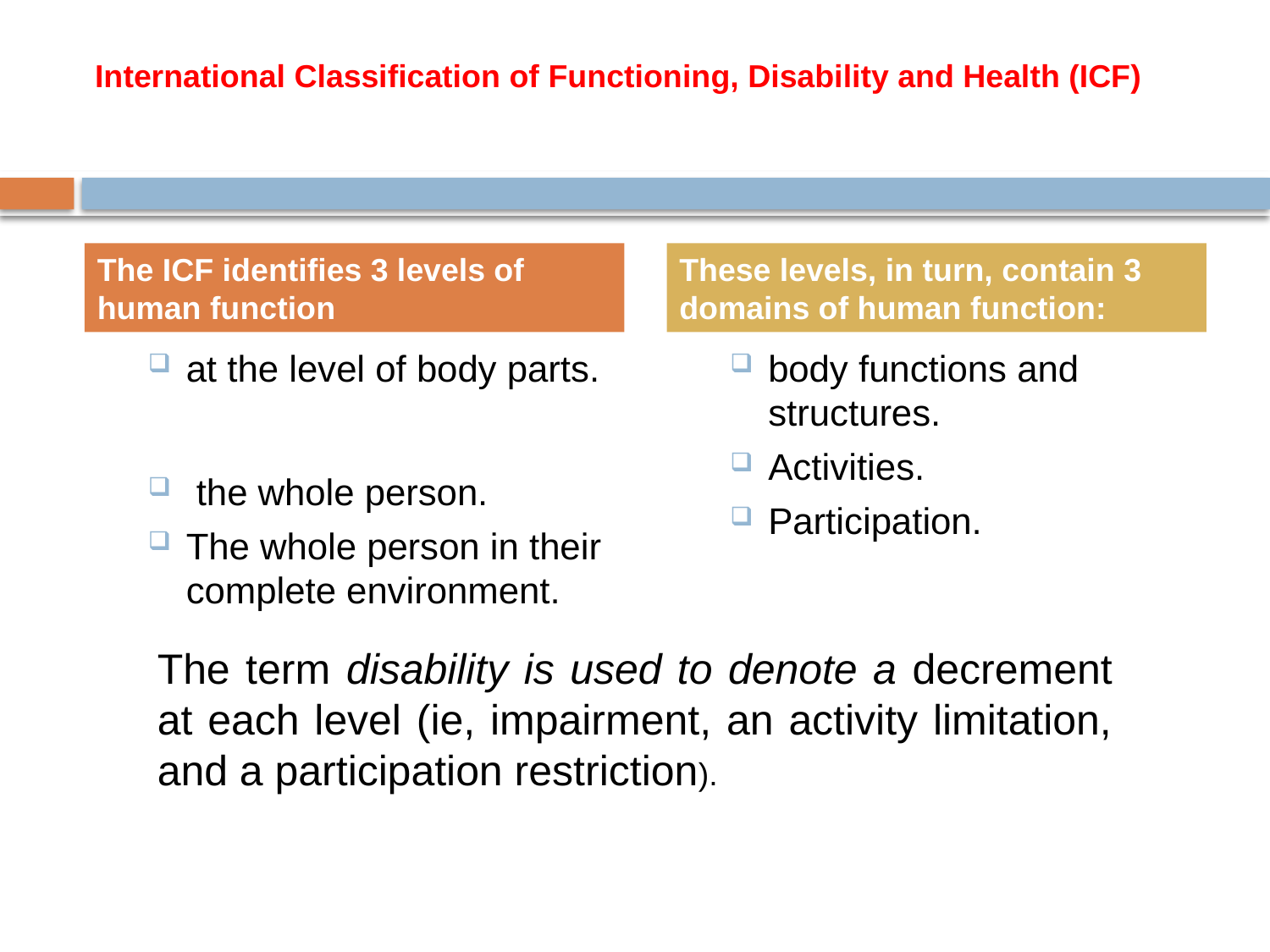

# International Classification of Functioning, Disability and Health (ICF)
The ICF identifies 3 levels of human function
These levels, in turn, contain 3 domains of human function:
at the level of body parts.

 the whole person.
The whole person in their complete environment.

body functions and structures.
Activities.
Participation.

The term disability is used to denote a decrement at each level (ie, impairment, an activity limitation, and a participation restriction).